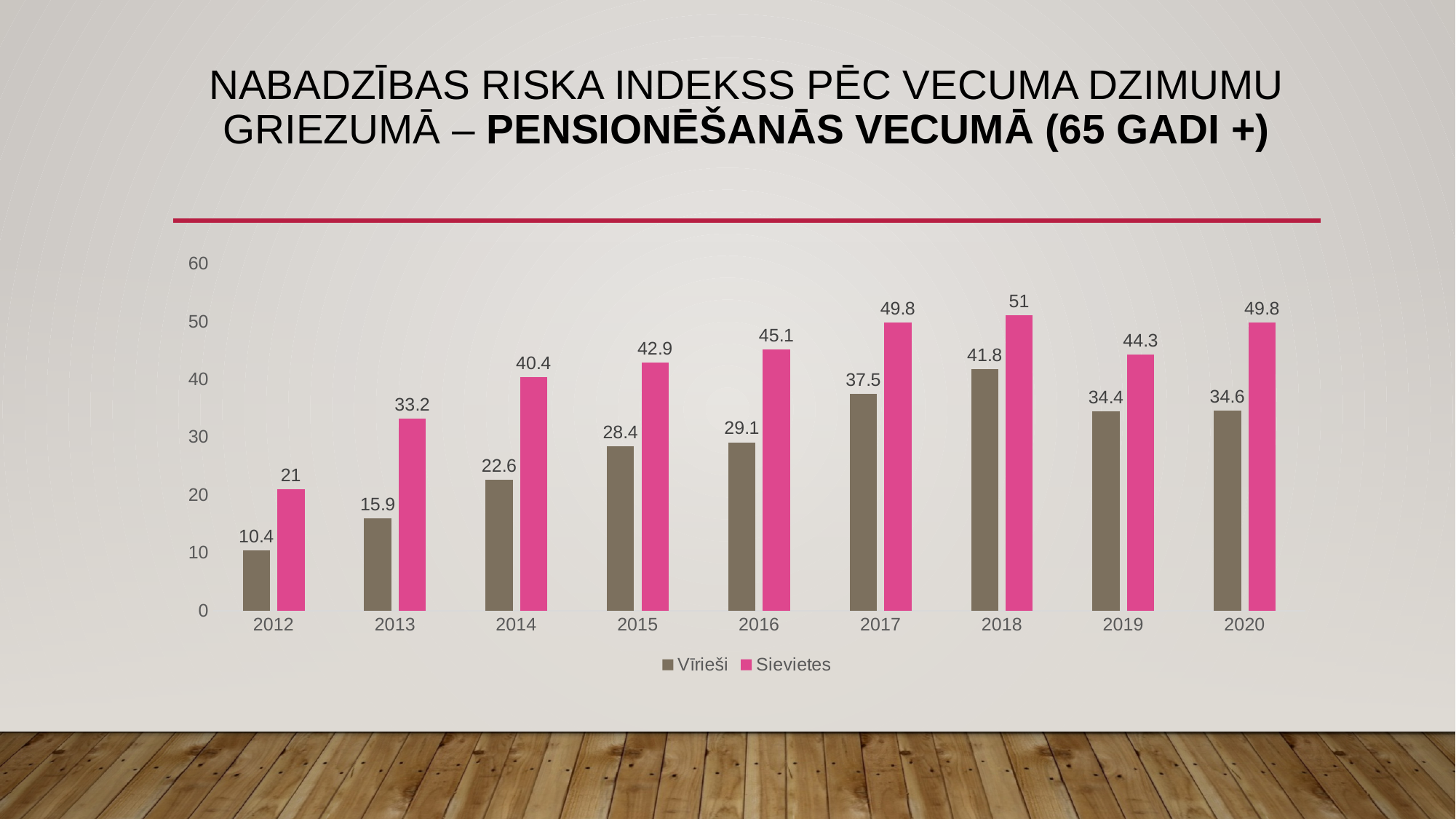

# Nabadzības riska indekss pēc vecuma dzimumu griezumā – pensionēšanās vecumā (65 gadi +)

### Chart

| Category | Vīrieši | Sievietes |
|---|---|---|
| 2012 | 10.4 | 21.0 |
| 2013 | 15.9 | 33.2 |
| 2014 | 22.6 | 40.4 |
| 2015 | 28.4 | 42.9 |
| 2016 | 29.1 | 45.1 |
| 2017 | 37.5 | 49.8 |
| 2018 | 41.8 | 51.0 |
| 2019 | 34.4 | 44.3 |
| 2020 | 34.6 | 49.8 |